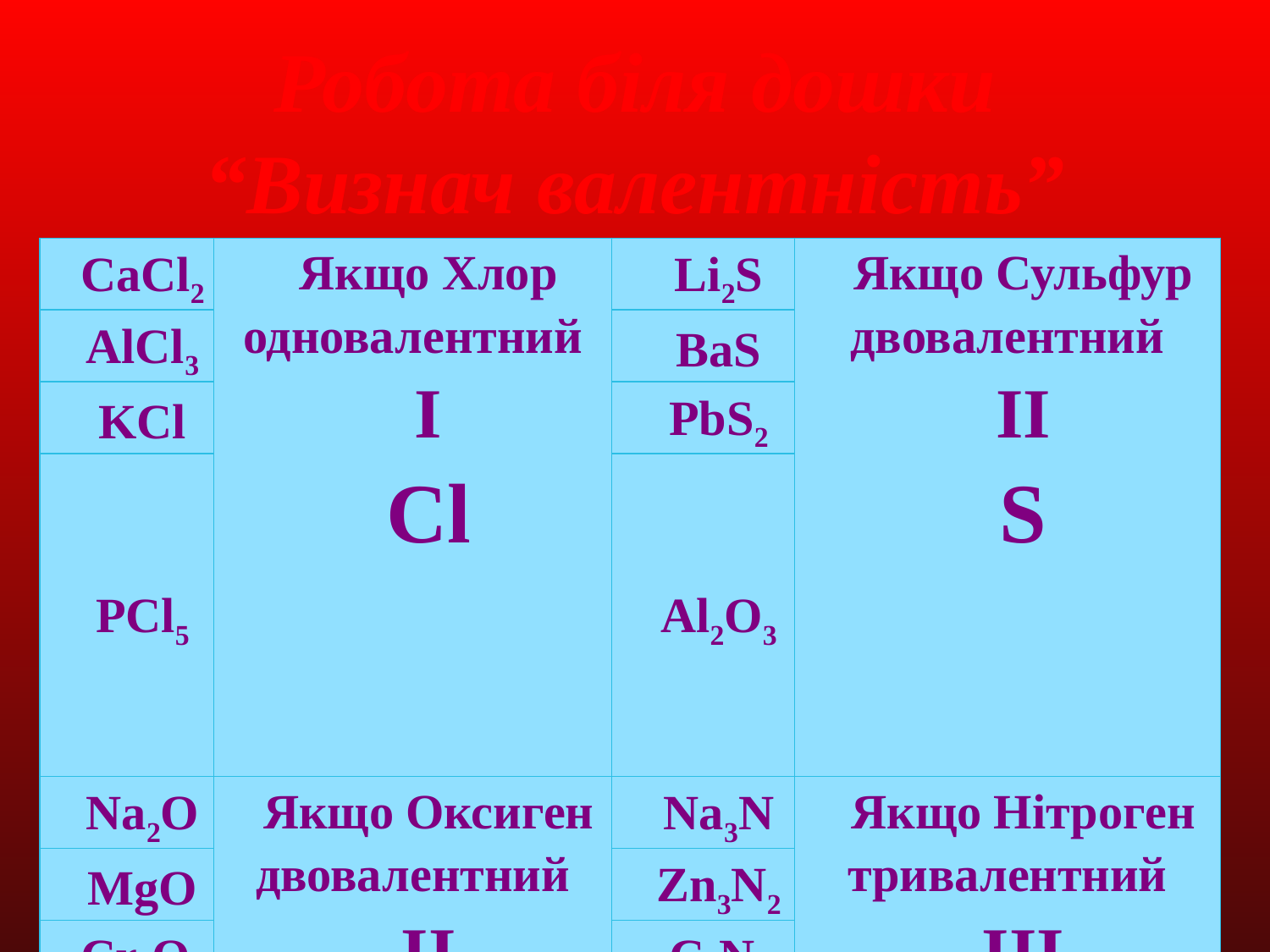

# Робота біля дошки “Визнач валентність”
| CaCl2 | Якщо Хлор одновалентний I Cl | Li2S | Якщо Сульфур двовалентний II S |
| --- | --- | --- | --- |
| AlCl3 |  | BaS |  |
| KCl |  | PbS2 |  |
| PCl5 |  | Аl2O3 |  |
| Na2O | Якщо Оксиген двовалентний II O | Na3N | Якщо Нітроген тривалентний III N |
| MgO |  | Zn3N2 |  |
| Cr2O3 |  | C3N4 |  |
| SiO2 |  | CrN |  |